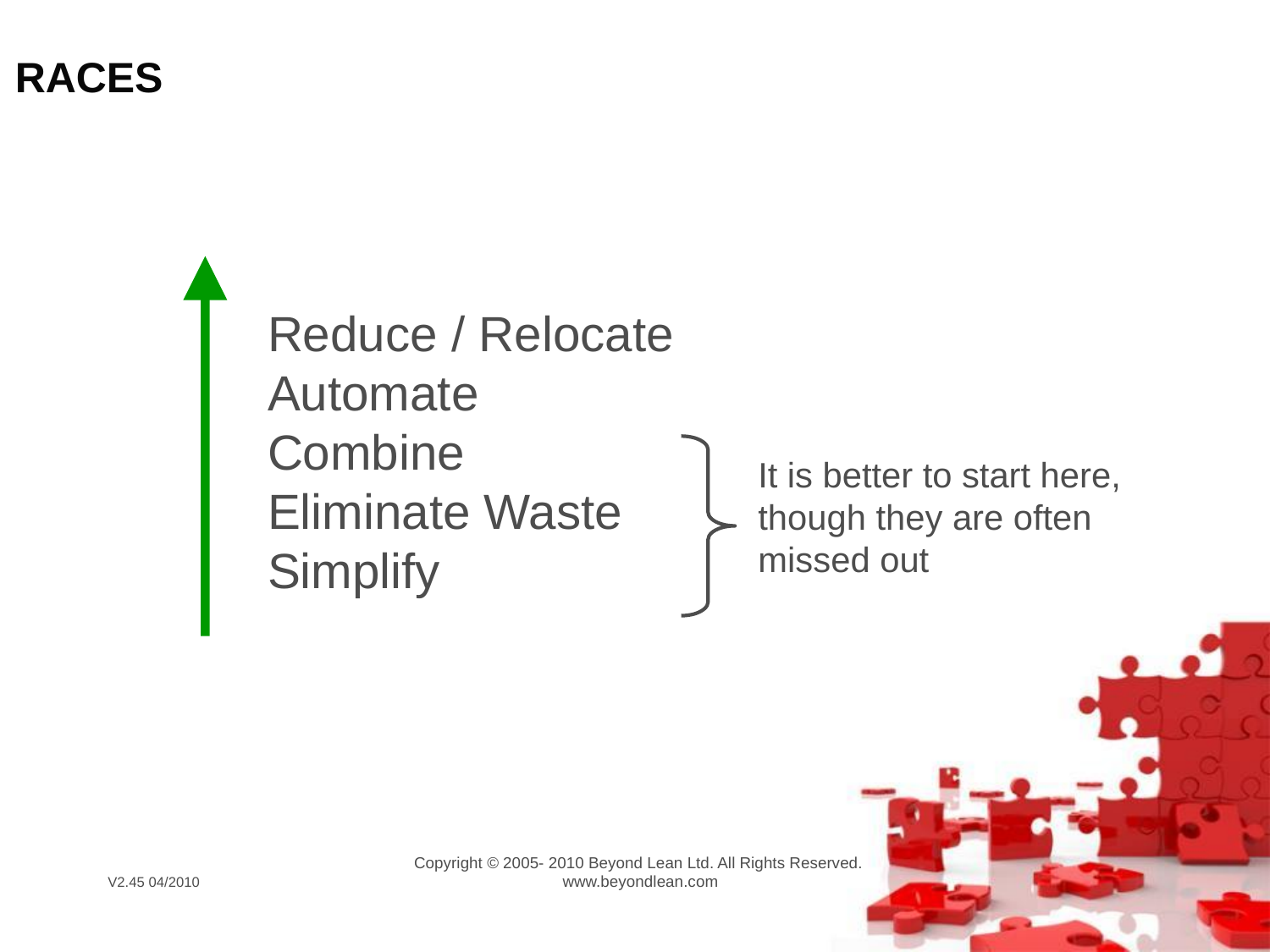

RACES

Reduce / Relocate
Automate
Combine
Eliminate Waste
Simplify

It is better to start here, though they are often missed out